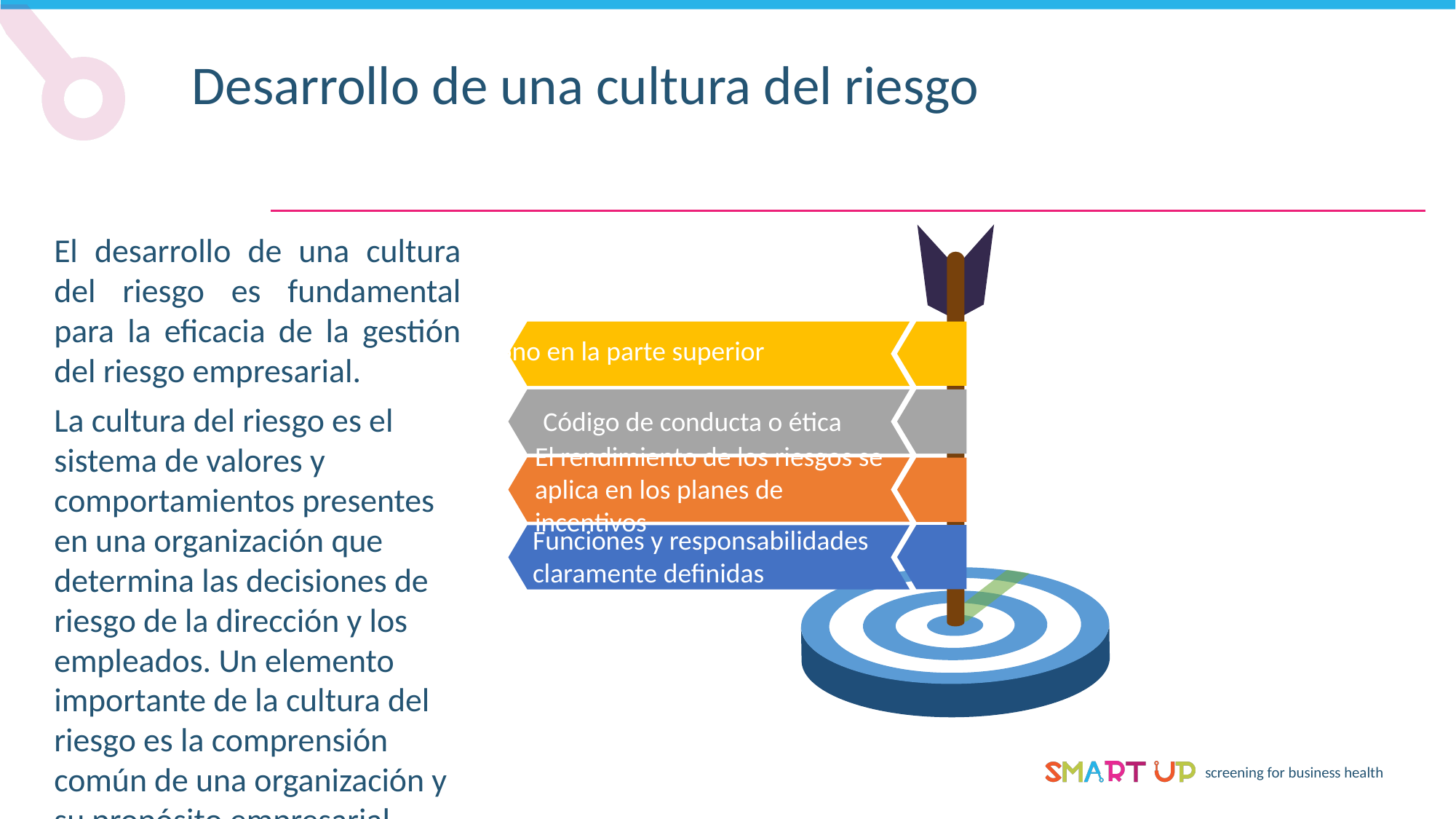

Desarrollo de una cultura del riesgo
El desarrollo de una cultura del riesgo es fundamental para la eficacia de la gestión del riesgo empresarial.
La cultura del riesgo es el sistema de valores y comportamientos presentes en una organización que determina las decisiones de riesgo de la dirección y los empleados. Un elemento importante de la cultura del riesgo es la comprensión común de una organización y su propósito empresarial.

Tono en la parte superior

Código de conducta o ética
El rendimiento de los riesgos se aplica en los planes de incentivos

Funciones y responsabilidades claramente definidas